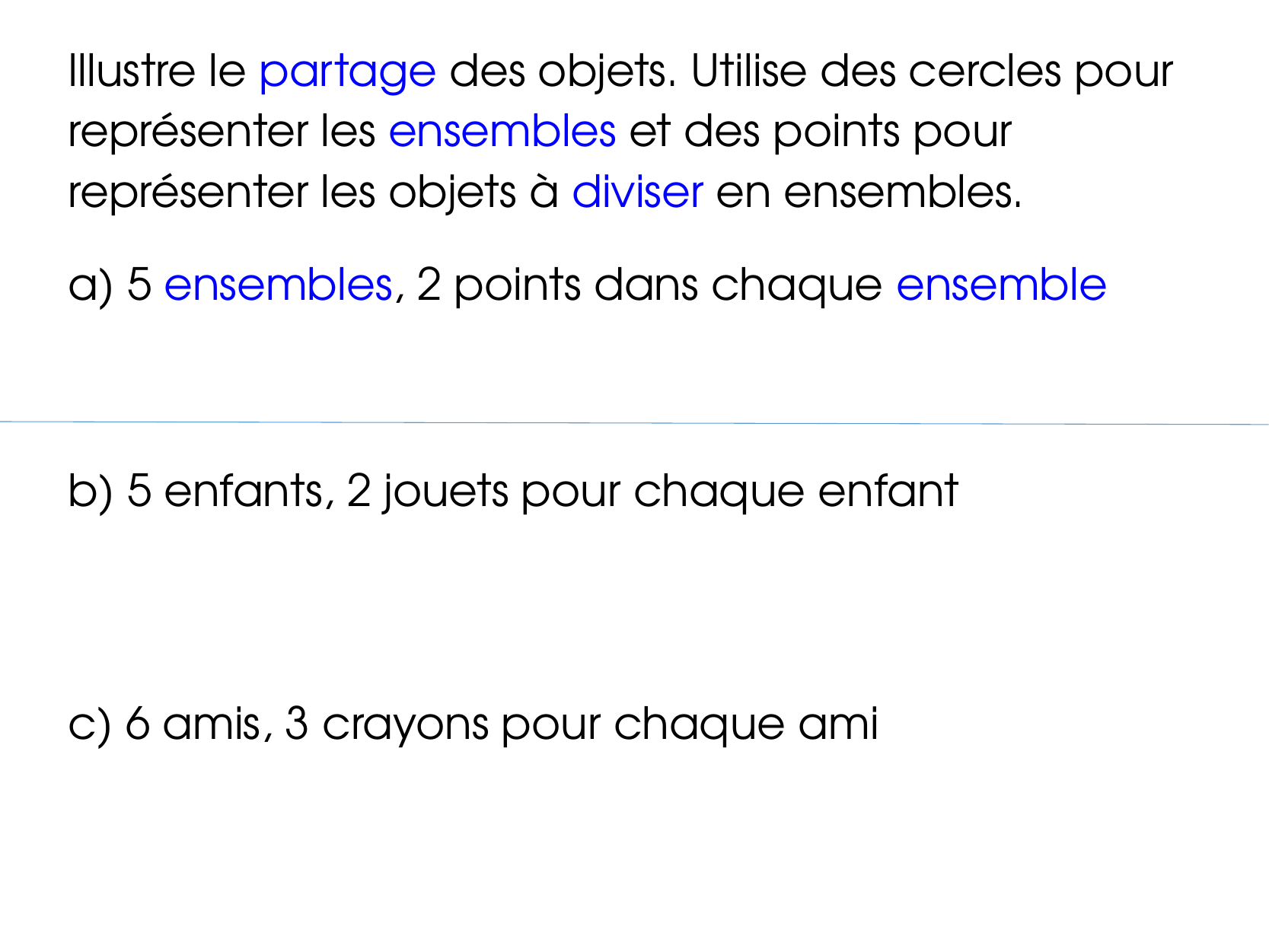

Illustre le partage des objets. Utilise des cercles pour représenter les ensembles et des points pour représenter les objets à diviser en ensembles.
a) 5 ensembles, 2 points dans chaque ensemble
b) 5 enfants, 2 jouets pour chaque enfant
c) 6 amis, 3 crayons pour chaque ami